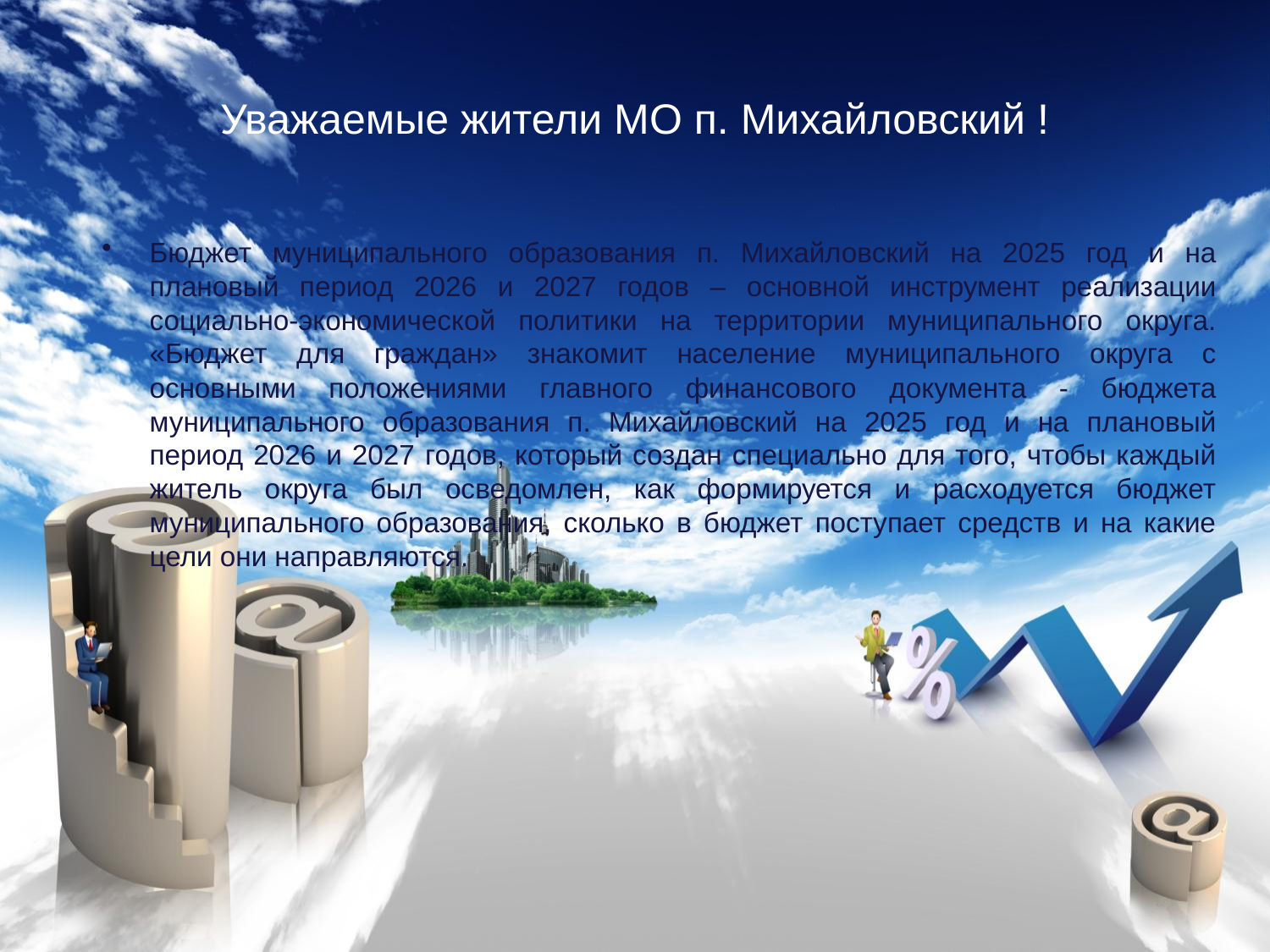

# Уважаемые жители МО п. Михайловский !
Бюджет муниципального образования п. Михайловский на 2025 год и на плановый период 2026 и 2027 годов – основной инструмент реализации социально-экономической политики на территории муниципального округа. «Бюджет для граждан» знакомит население муниципального округа с основными положениями главного финансового документа - бюджета муниципального образования п. Михайловский на 2025 год и на плановый период 2026 и 2027 годов, который создан специально для того, чтобы каждый житель округа был осведомлен, как формируется и расходуется бюджет муниципального образования, сколько в бюджет поступает средств и на какие цели они направляются.